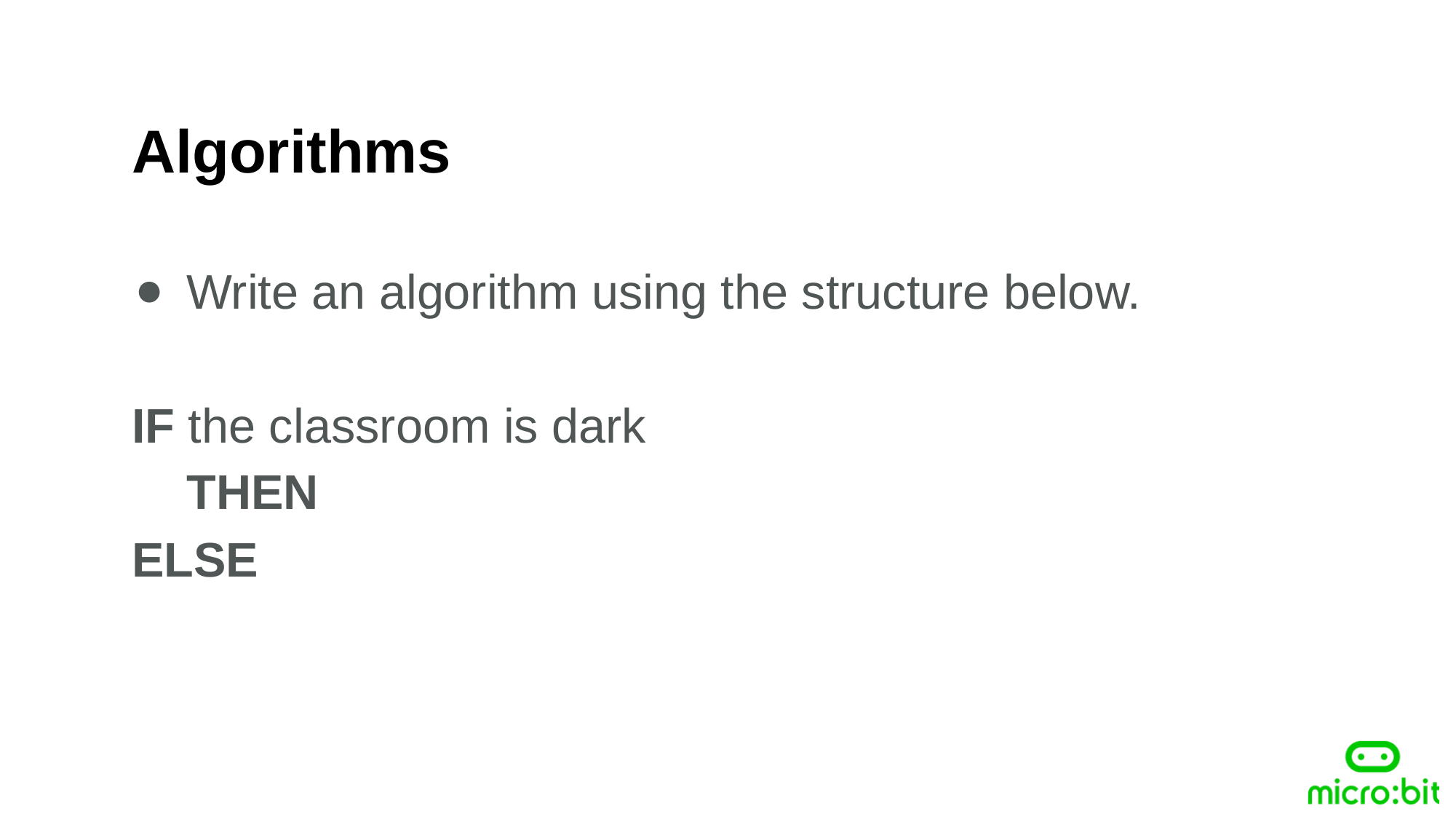

Algorithms

Write an algorithm using the structure below.

IF the classroom is dark
THEN
ELSE